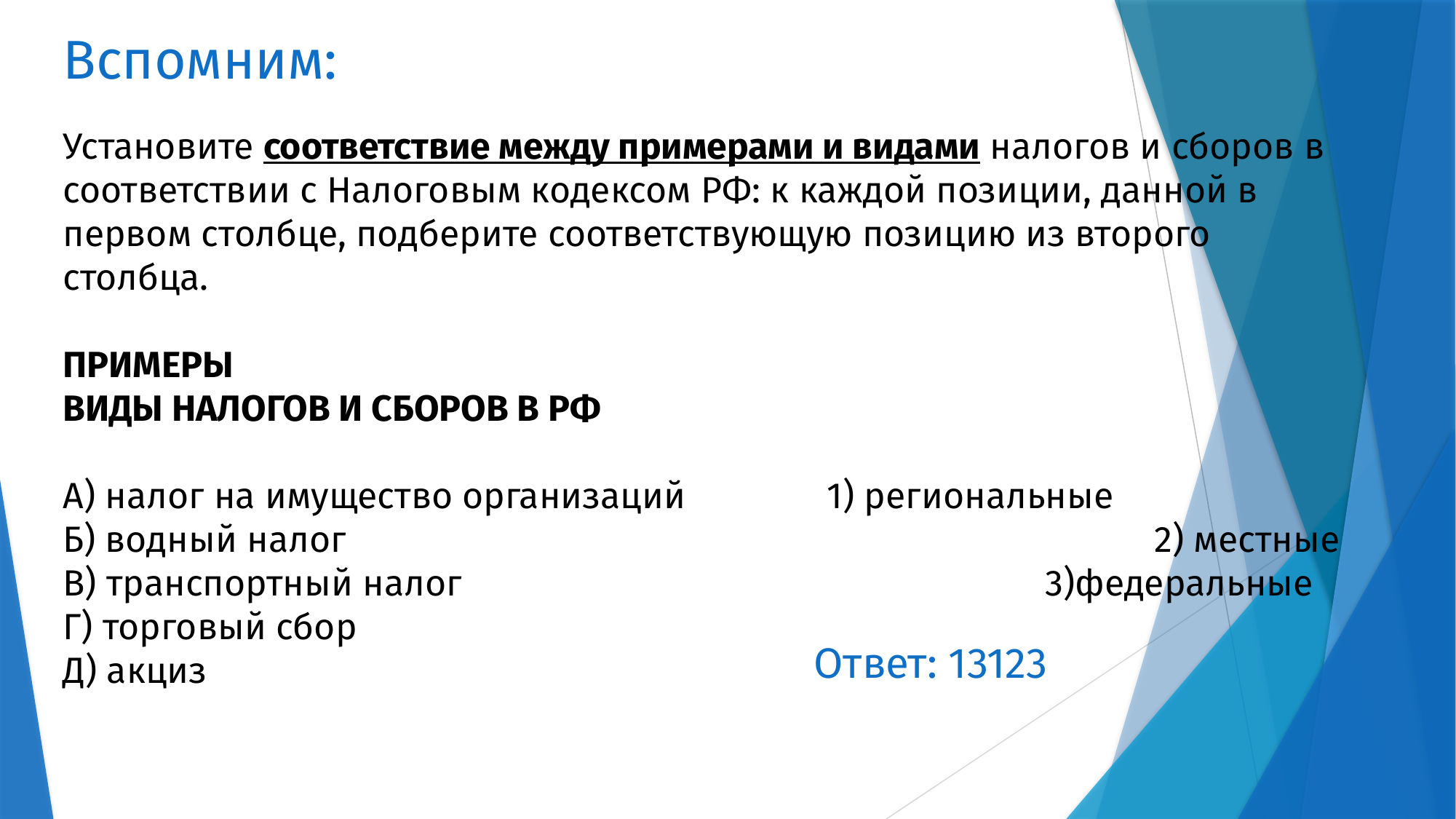

# Вспомним:
Установите соответствие между примерами и видами налогов и сборов в соответствии с Налоговым кодексом РФ: к каждой позиции, данной в первом столбце, подберите соответствующую позицию из второго столбца.

ПРИМЕРЫ 										ВИДЫ НАЛОГОВ И СБОРОВ В РФ

А) налог на имущество организаций 		1) региональные
Б) водный налог 								2) местные
В) транспортный налог 						3)федеральные
Г) торговый сбор
Д) акциз
Ответ: 13123